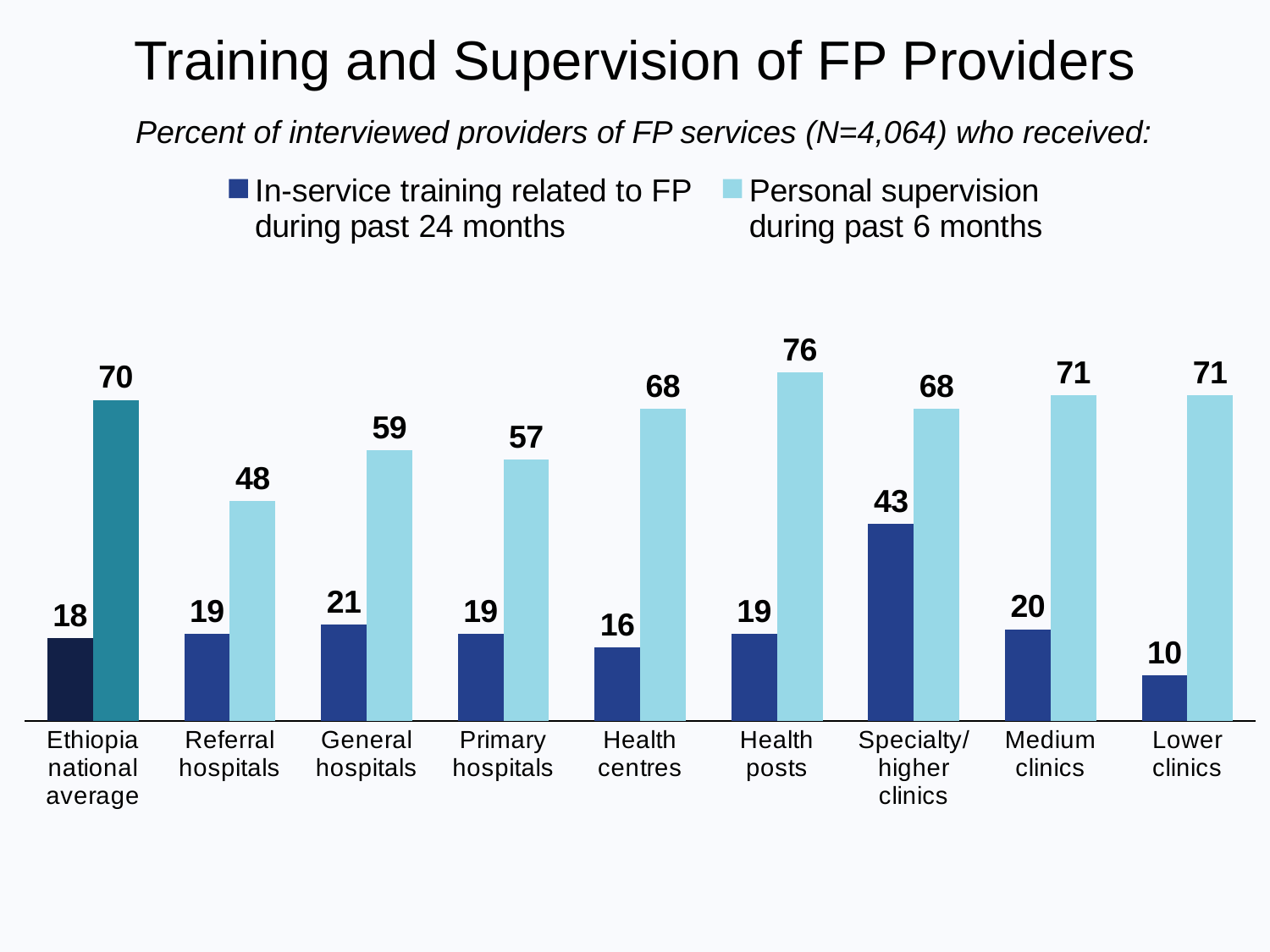

# Training and Supervision of FP Providers
Percent of interviewed providers of FP services (N=4,064) who received:

### Chart

| Category | In-service training related to FP
during past 24 months | Personal supervision
during past 6 months |
|---|---|---|
| Ethiopia national average | 18.0 | 70.0 |
| Referral hospitals | 19.0 | 48.0 |
| General hospitals | 21.0 | 59.0 |
| Primary hospitals | 19.0 | 57.0 |
| Health centres | 16.0 | 68.0 |
| Health posts | 19.0 | 76.0 |
| Specialty/ higher clinics | 43.0 | 68.0 |
| Medium clinics | 20.0 | 71.0 |
| Lower clinics | 10.0 | 71.0 |